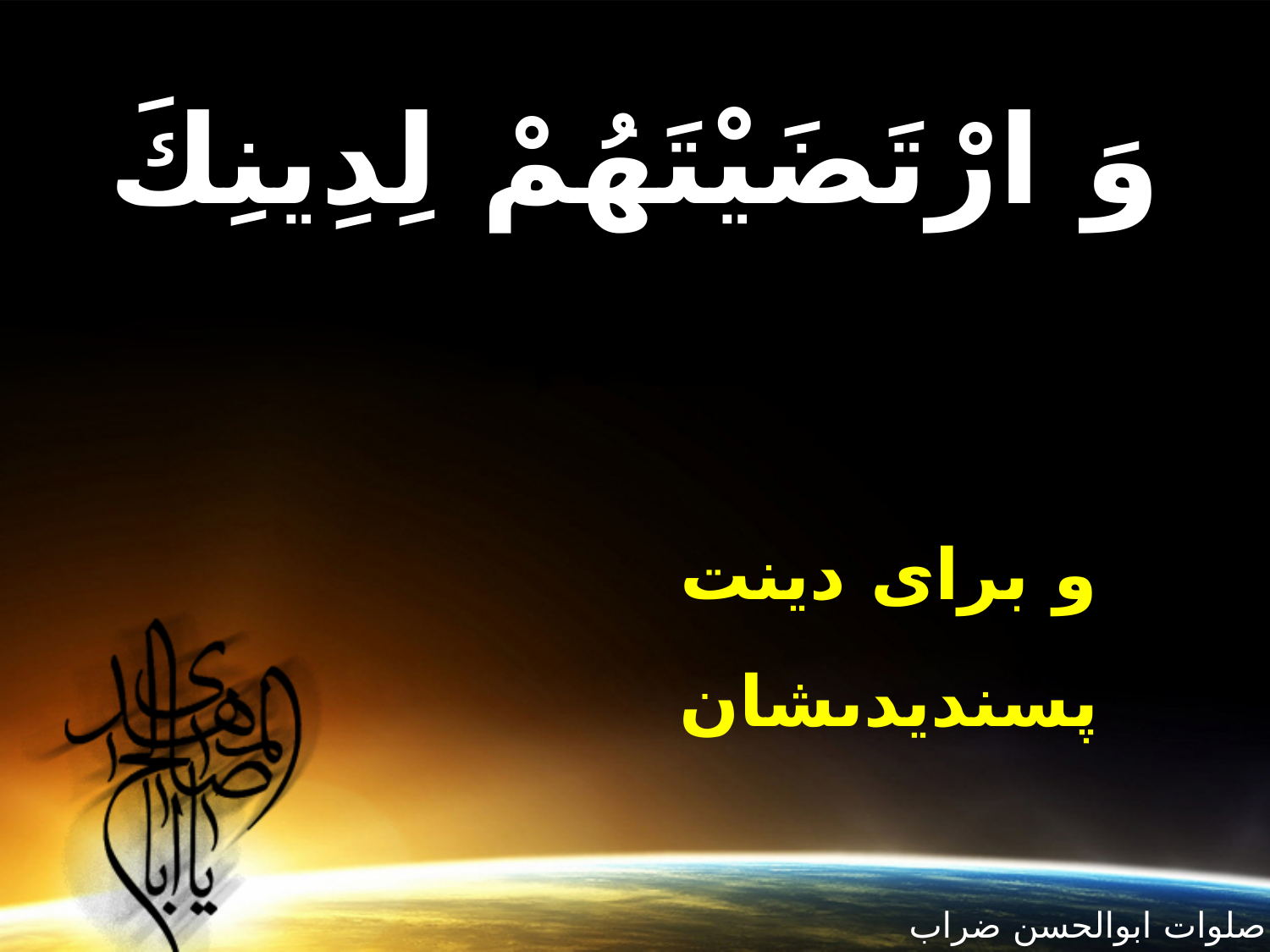

وَ ارْتَضَيْتَهُمْ لِدِينِكَ‏
و براى دينت پسنديدى‏شان